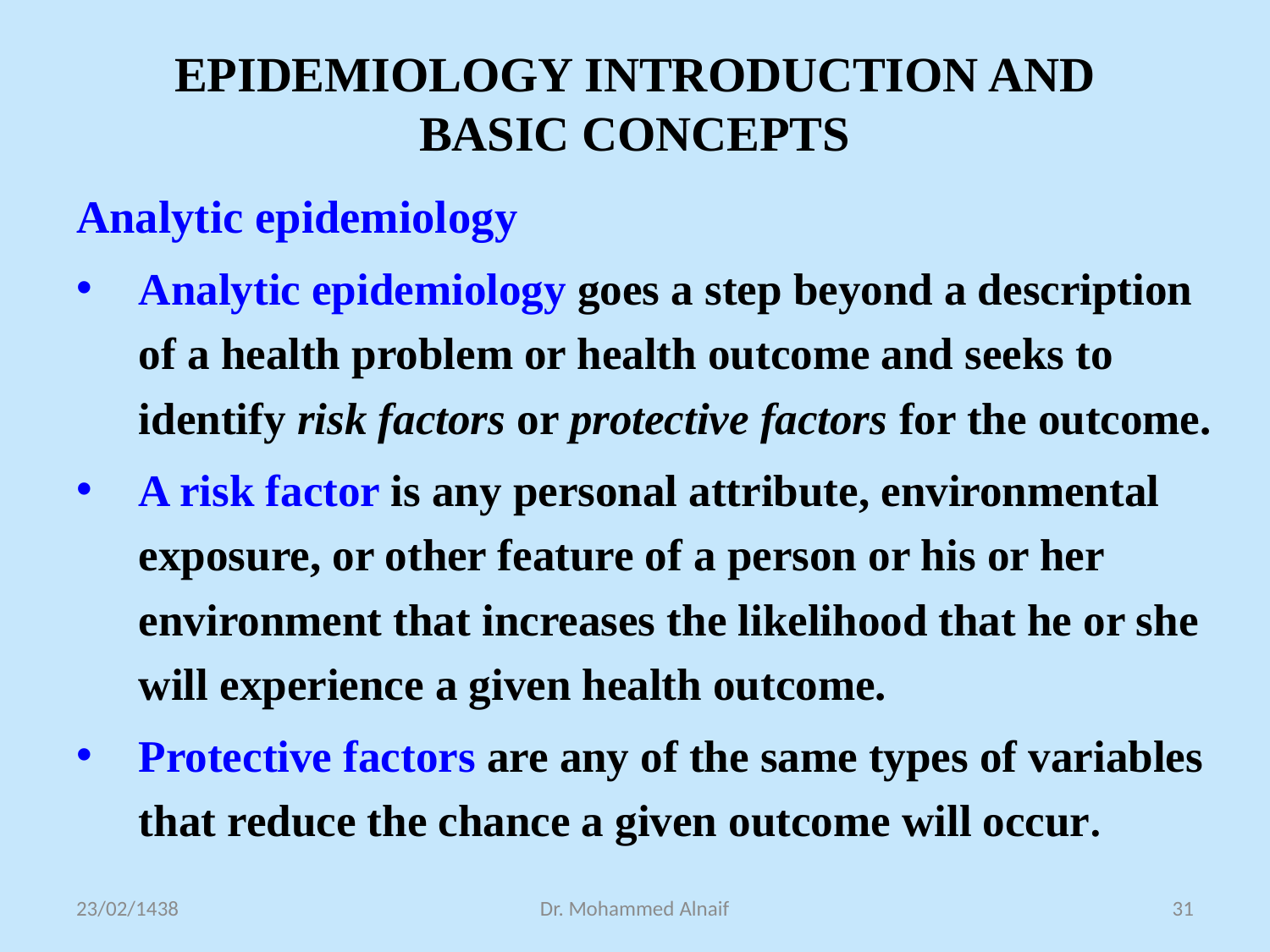

# EPIDEMIOLOGY INTRODUCTION AND BASIC CONCEPTS
Analytic epidemiology
Analytic epidemiology goes a step beyond a description of a health problem or health outcome and seeks to identify risk factors or protective factors for the outcome.
A risk factor is any personal attribute, environmental exposure, or other feature of a person or his or her environment that increases the likelihood that he or she will experience a given health outcome.
Protective factors are any of the same types of variables that reduce the chance a given outcome will occur.
23/02/1438
Dr. Mohammed Alnaif
31